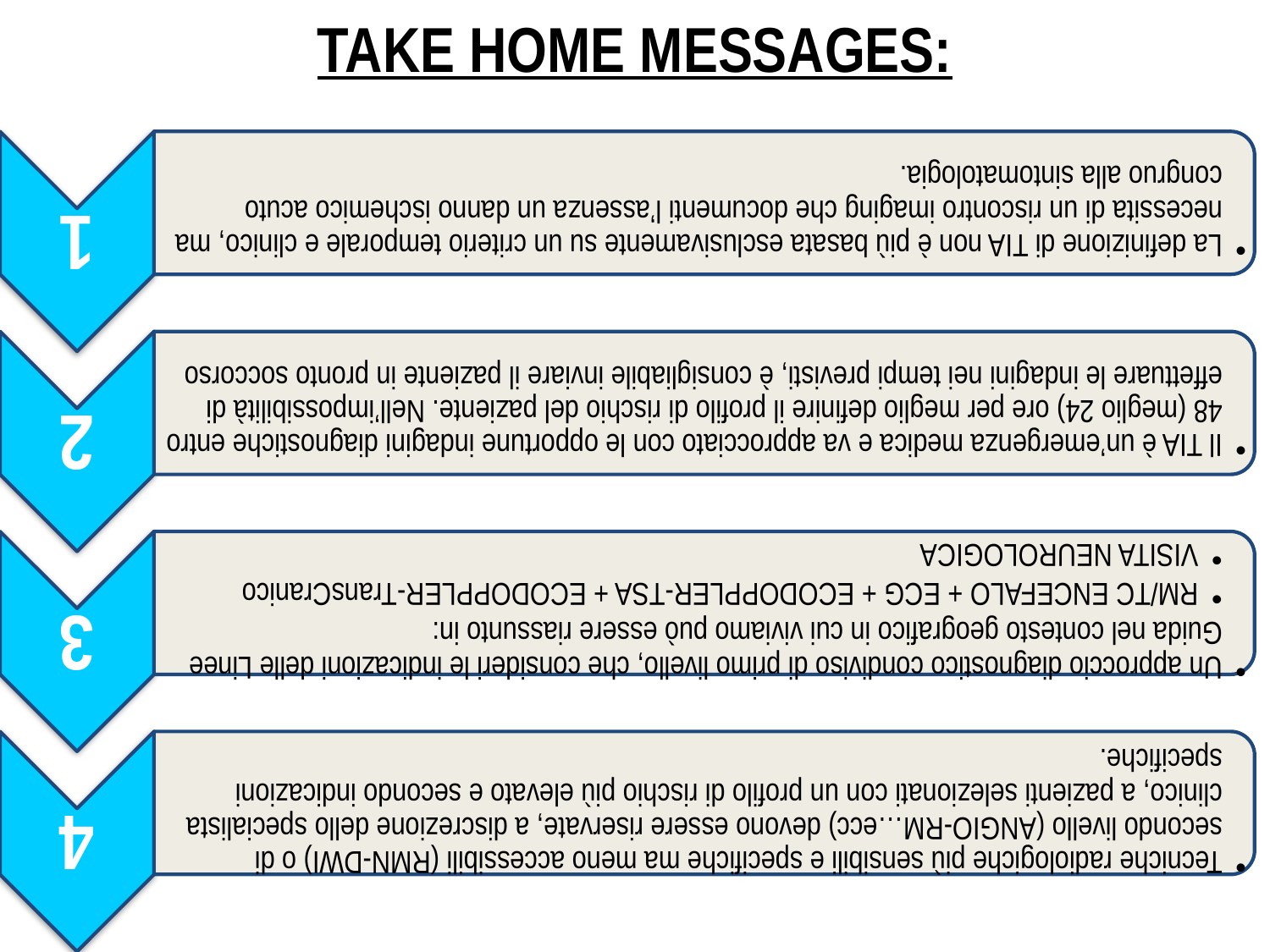

# TAKE HOME MESSAGES:
1
La definizione di TIA non è più basata esclusivamente su un criterio temporale e clinico, ma necessita di un riscontro imaging che documenti l’assenza un danno ischemico acuto congruo alla sintomatologia.
2
Il TIA è un’emergenza medica e va approcciato con le opportune indagini diagnostiche entro 48 (meglio 24) ore per meglio definire il profilo di rischio del paziente. Nell’impossibilità di effettuare le indagini nei tempi previsti, è consigliabile inviare il paziente in pronto soccorso
3
Un approccio diagnostico condiviso di primo livello, che consideri le indicazioni delle Linee Guida nel contesto geografico in cui viviamo può essere riassunto in:
RM/TC ENCEFALO + ECG + ECODOPPLER-TSA + ECODOPPLER-TransCranico
VISITA NEUROLOGICA
4
Tecniche radiologiche più sensibili e specifiche ma meno accessibili (RMN-DWI) o di secondo livello (ANGIO-RM…ecc) devono essere riservate, a discrezione dello specialista clinico, a pazienti selezionati con un profilo di rischio più elevato e secondo indicazioni specifiche.